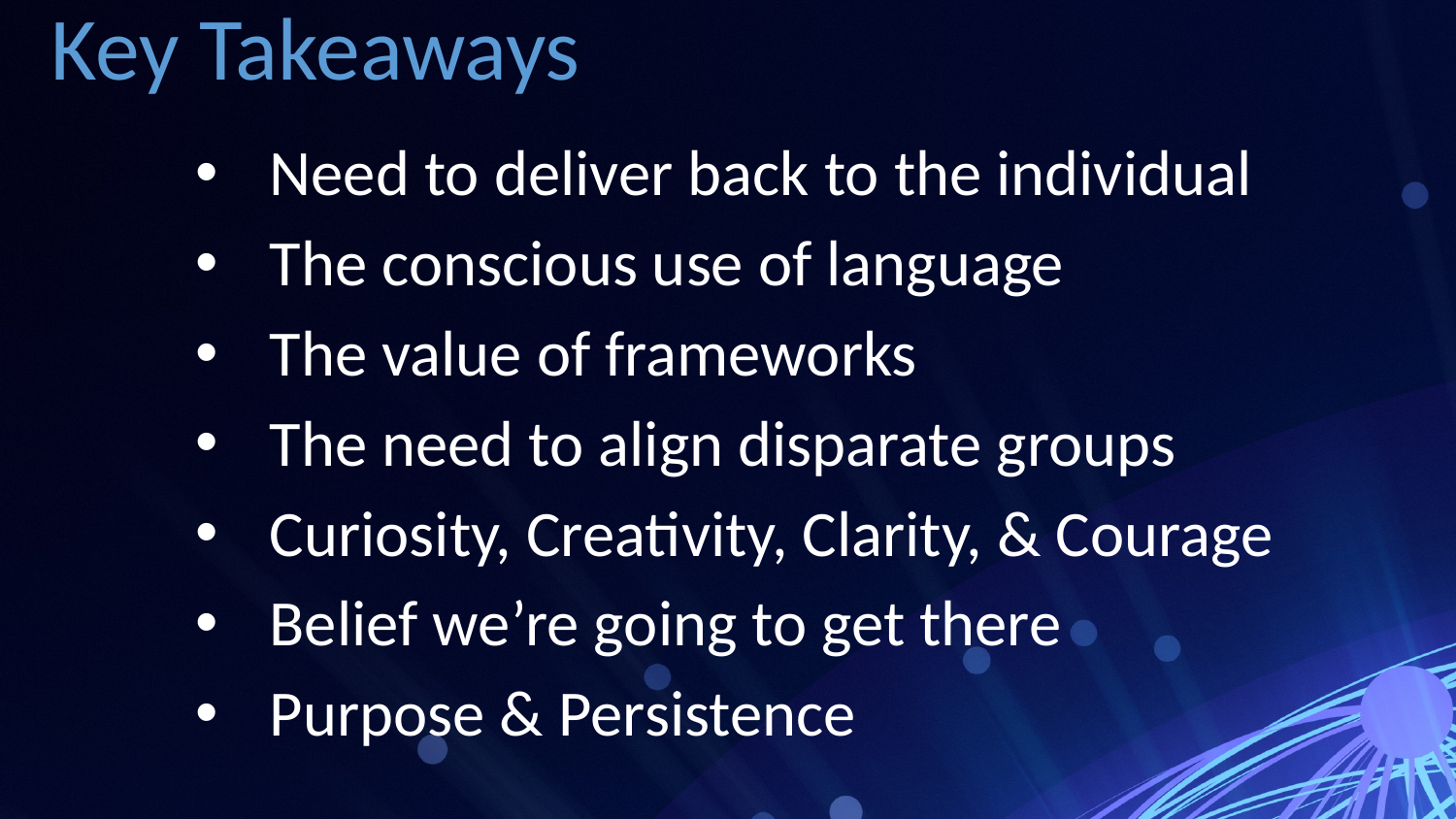

# Key Takeaways
Need to deliver back to the individual
The conscious use of language
The value of frameworks
The need to align disparate groups
Curiosity, Creativity, Clarity, & Courage
Belief we’re going to get there
Purpose & Persistence